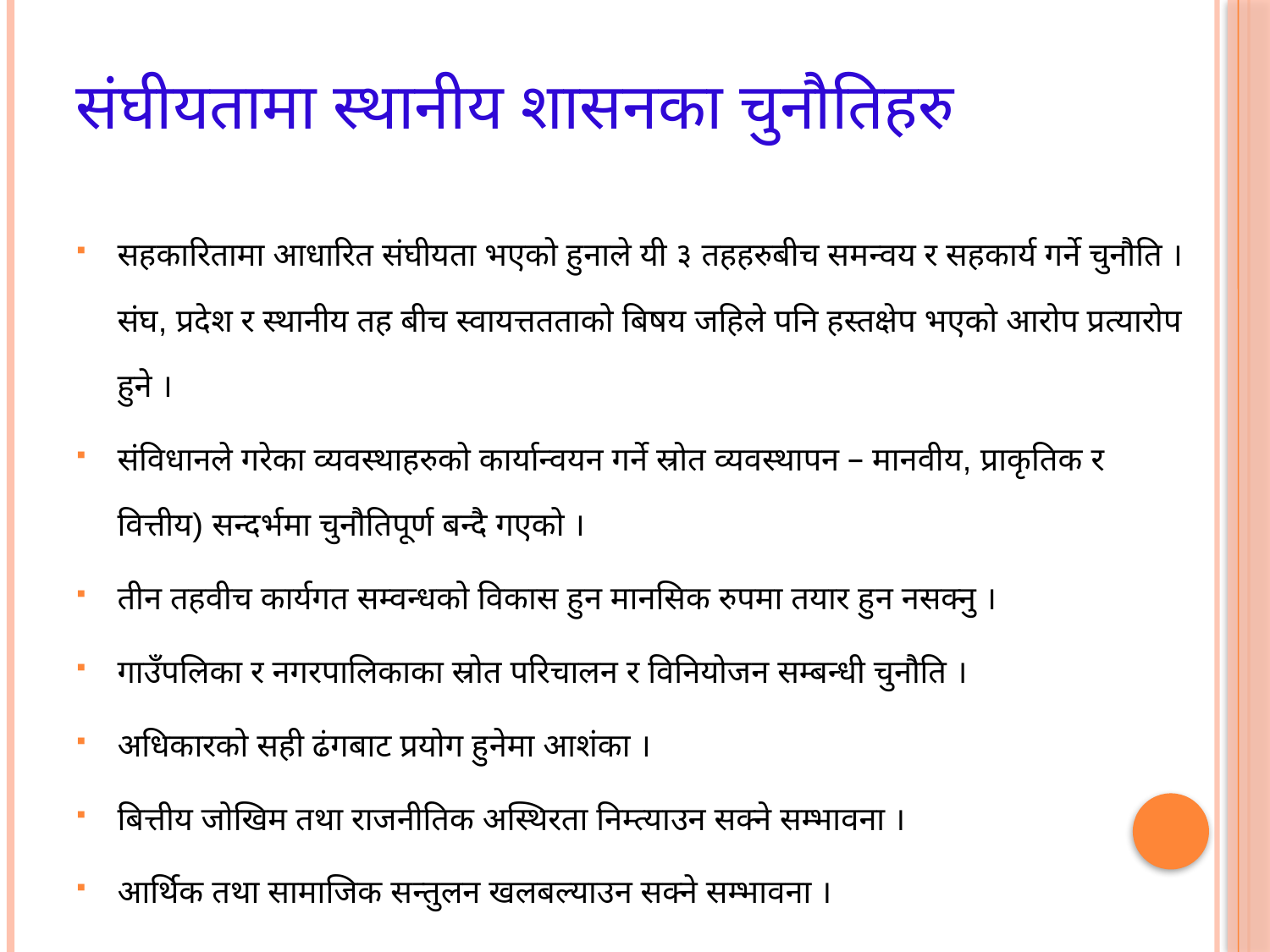

# संघीयतामा स्थानीय शासनका चुनौतिहरु
सहकारितामा आधारित संघीयता भएको हुनाले यी ३ तहहरुबीच समन्वय र सहकार्य गर्ने चुनौति । संघ, प्रदेश र स्थानीय तह बीच स्वायत्ततताको बिषय जहिले पनि हस्तक्षेप भएको आरोप प्रत्यारोप हुने ।
संविधानले गरेका व्यवस्थाहरुको कार्यान्वयन गर्ने स्रोत व्यवस्थापन – मानवीय, प्राकृतिक र वित्तीय) सन्दर्भमा चुनौतिपूर्ण बन्दै गएको ।
तीन तहवीच कार्यगत सम्वन्धको विकास हुन मानसिक रुपमा तयार हुन नसक्नु ।
गाउँपलिका र नगरपालिकाका स्रोत परिचालन र विनियोजन सम्बन्धी चुनौति ।
अधिकारको सही ढंगबाट प्रयोग हुनेमा आशंका ।
बित्तीय जोखिम तथा राजनीतिक अस्थिरता निम्त्याउन सक्ने सम्भावना ।
आर्थिक तथा सामाजिक सन्तुलन खलबल्याउन सक्ने सम्भावना ।